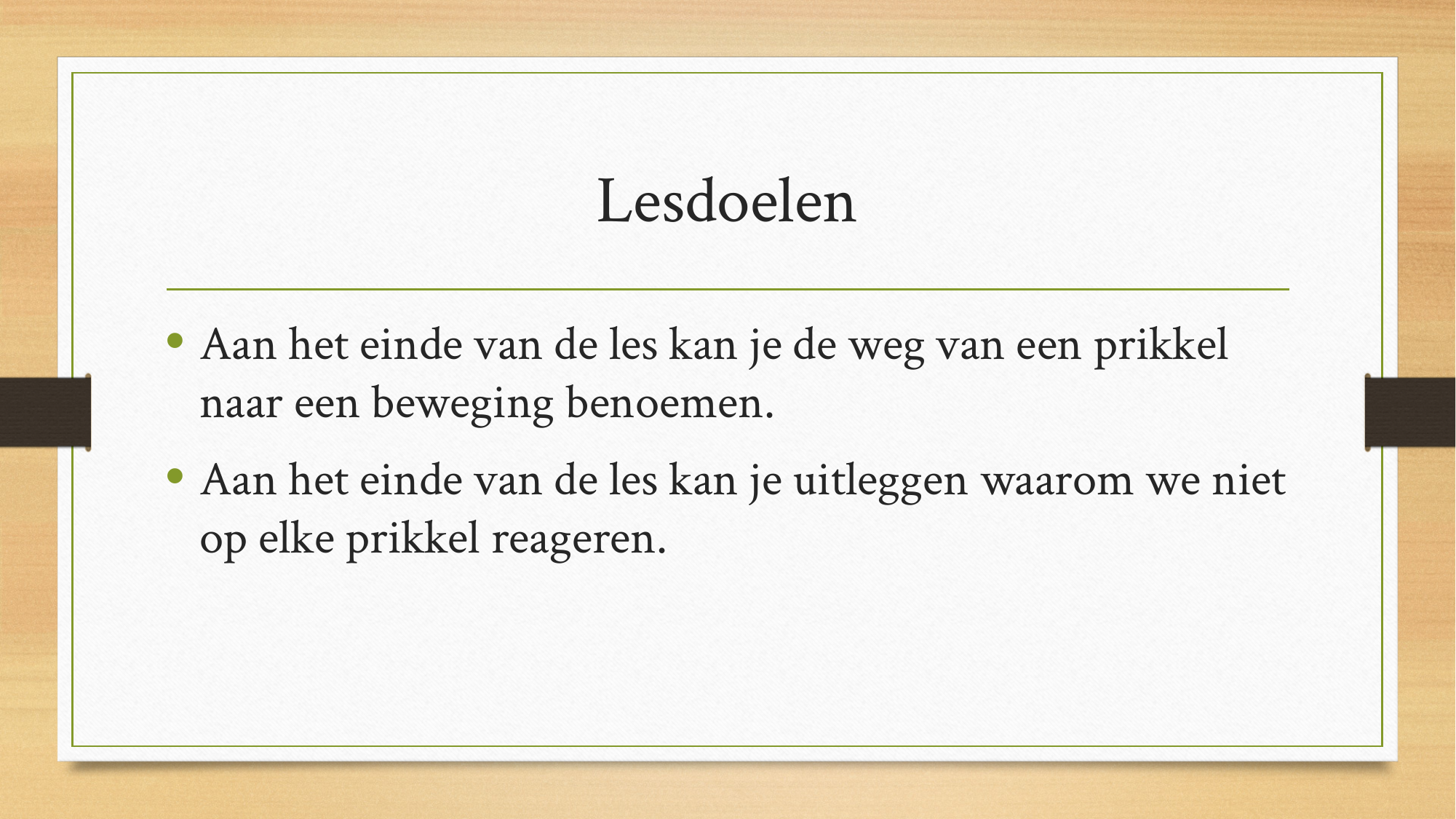

# Lesdoelen
Aan het einde van de les kan je de weg van een prikkel naar een beweging benoemen.
Aan het einde van de les kan je uitleggen waarom we niet op elke prikkel reageren.